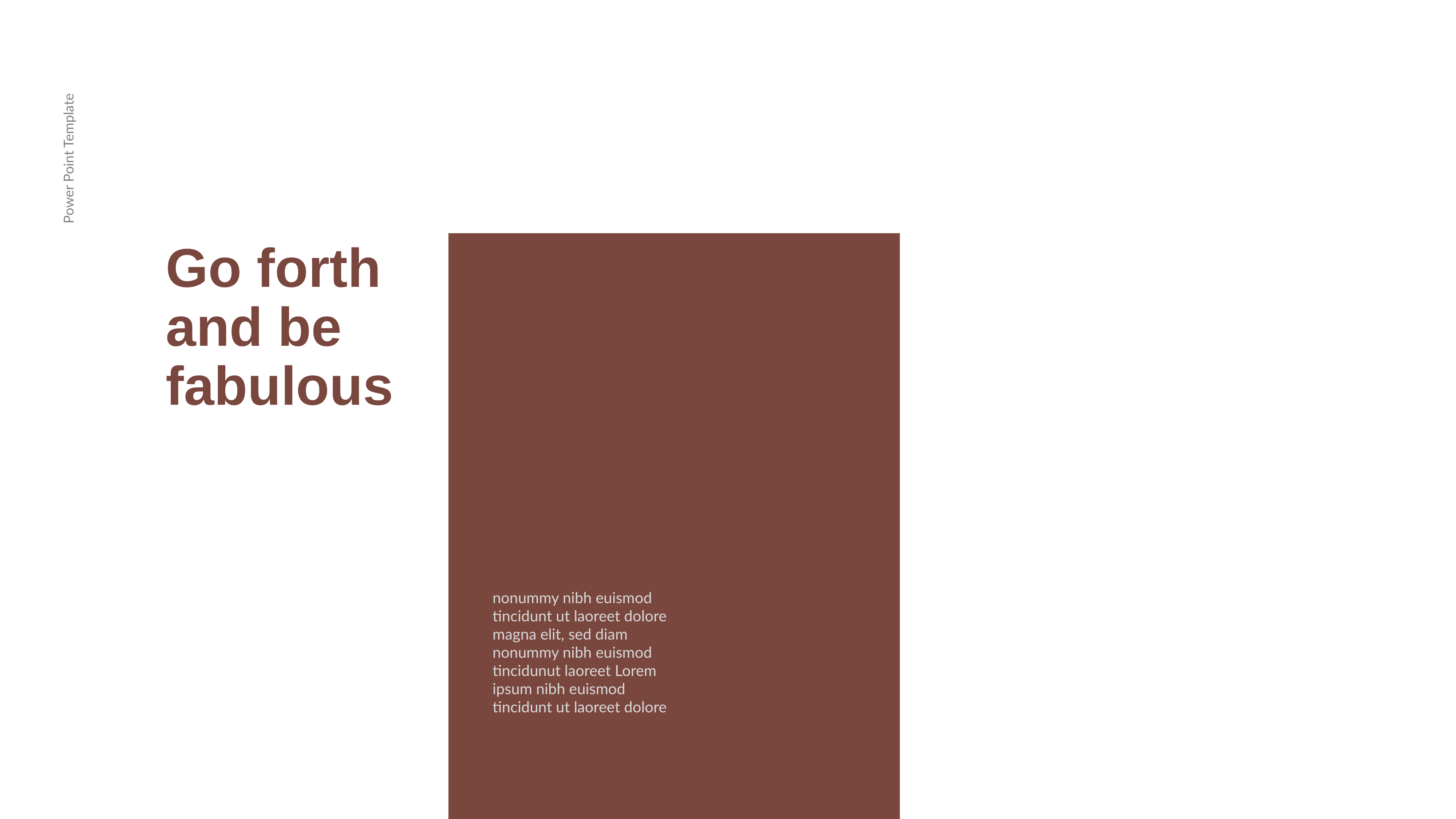

Power Point Template

Go forth and be fabulous

nonummy nibh euismod tincidunt ut laoreet dolore magna elit, sed diam nonummy nibh euismod tincidunut laoreet Lorem ipsum nibh euismod tincidunt ut laoreet dolore